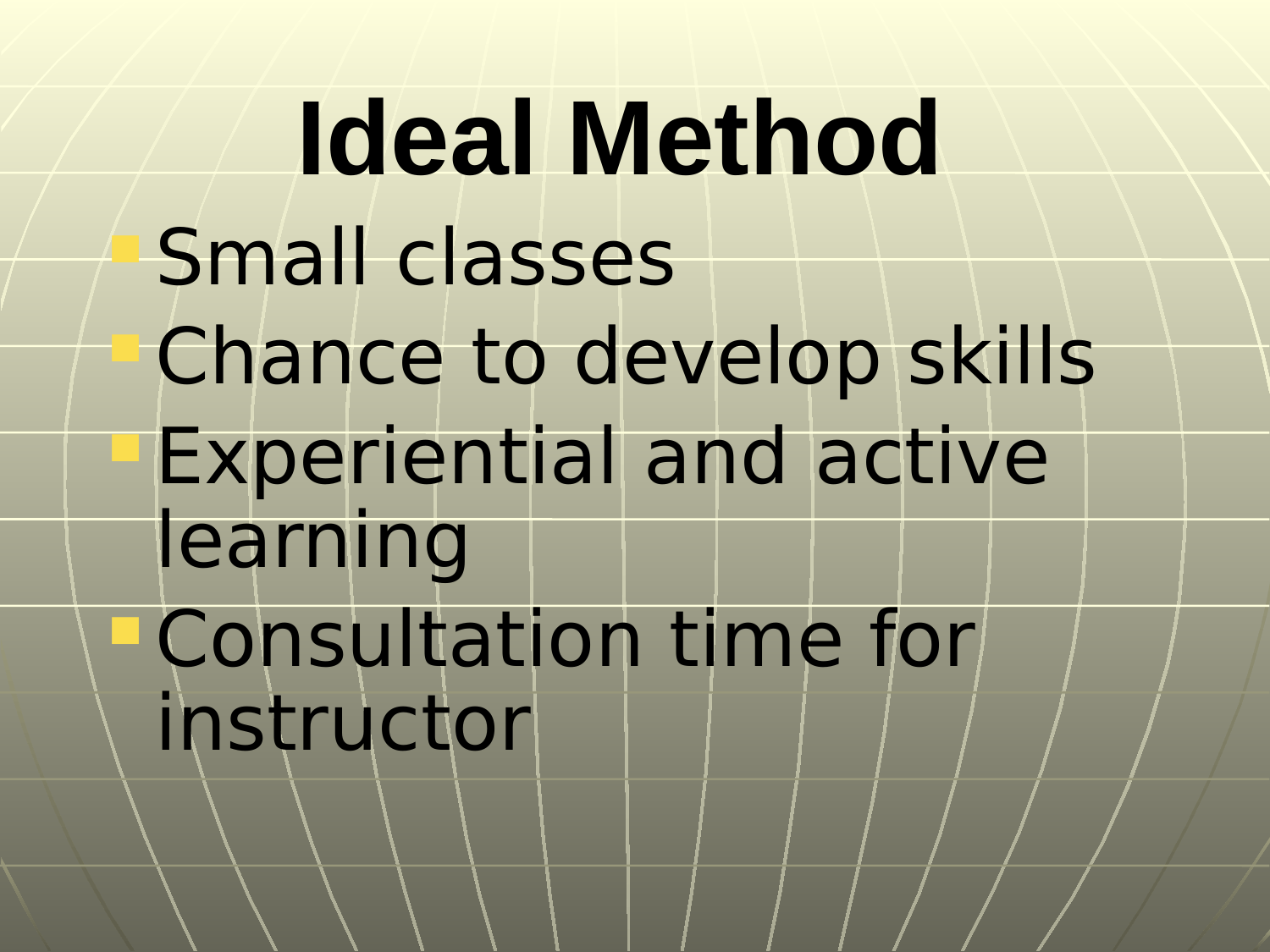

Ideal Method
Small classes
Chance to develop skills
Experiential and active learning
Consultation time for instructor